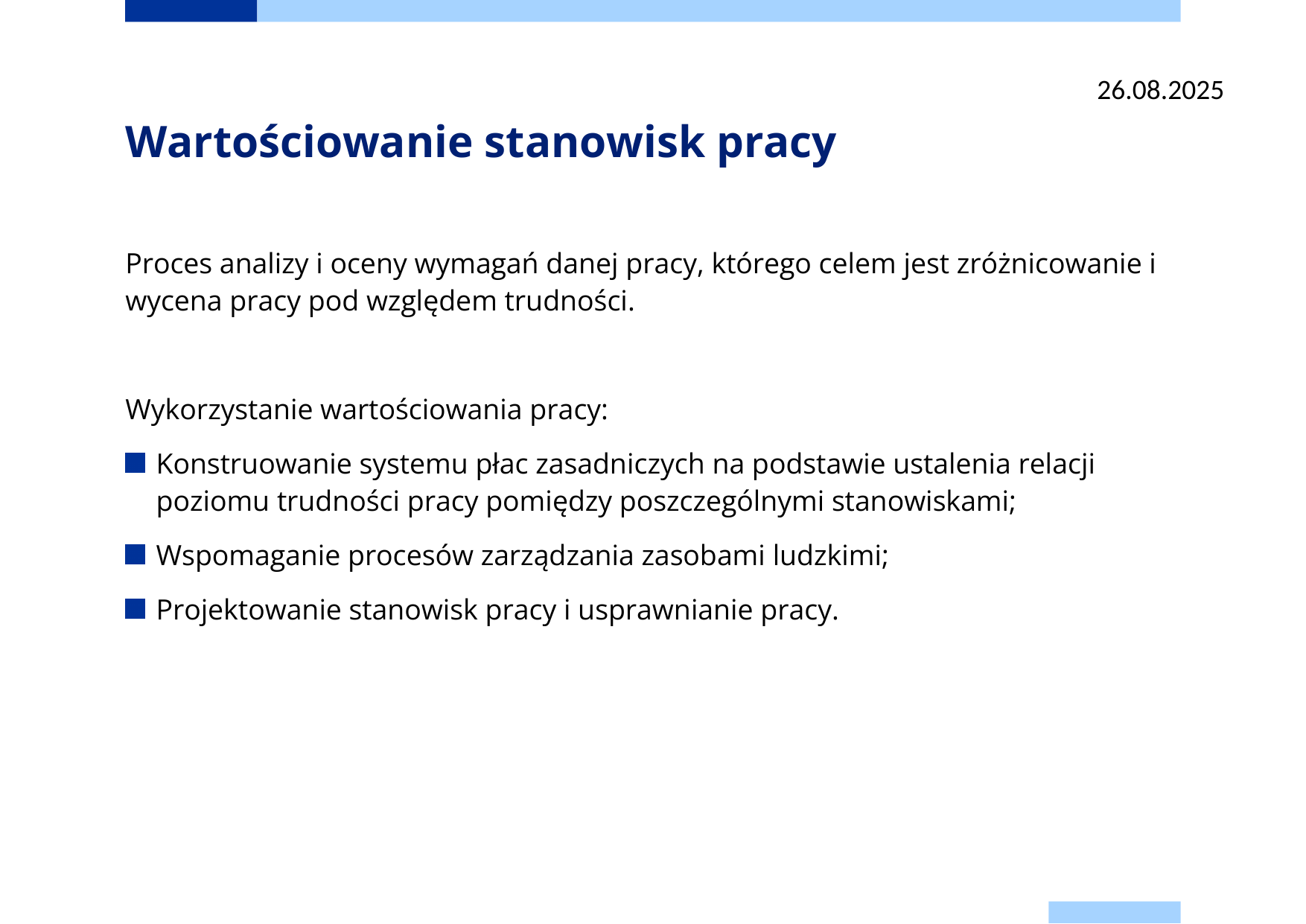

26.08.2025
# Wartościowanie stanowisk pracy
Proces analizy i oceny wymagań danej pracy, którego celem jest zróżnicowanie i wycena pracy pod względem trudności.

Wykorzystanie wartościowania pracy:
Konstruowanie systemu płac zasadniczych na podstawie ustalenia relacji poziomu trudności pracy pomiędzy poszczególnymi stanowiskami;
Wspomaganie procesów zarządzania zasobami ludzkimi;
Projektowanie stanowisk pracy i usprawnianie pracy.